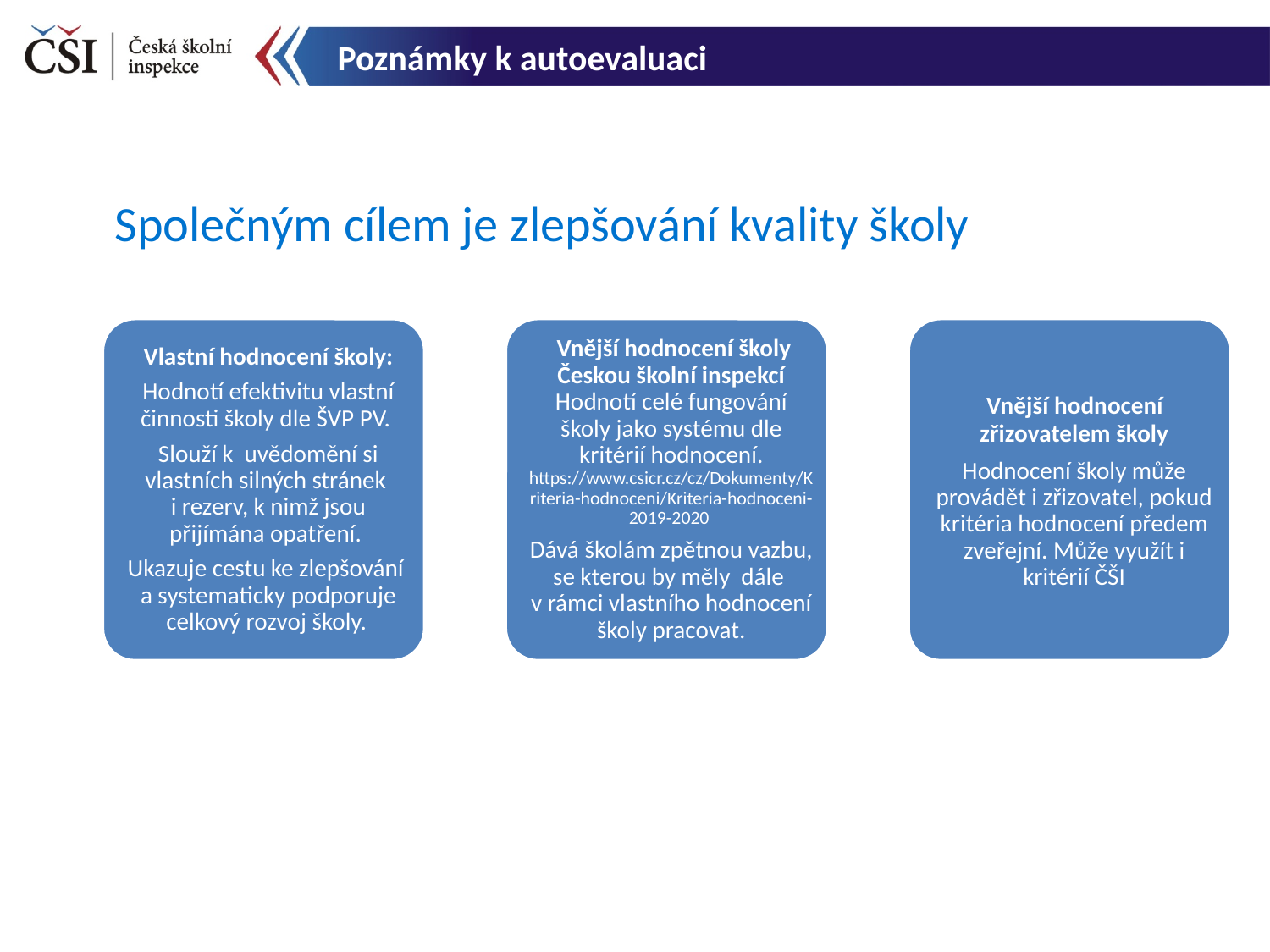

Poznámky k autoevaluaci
# Společným cílem je zlepšování kvality školy
 Vlastní hodnocení školy:
Hodnotí efektivitu vlastní činnosti školy dle ŠVP PV.
Slouží k  uvědomění si vlastních silných stránek
i rezerv, k nimž jsou přijímána opatření.
Ukazuje cestu ke zlepšování
a systematicky podporuje celkový rozvoj školy.
 Vnější hodnocení školy Českou školní inspekcí Hodnotí celé fungování školy jako systému dle kritérií hodnocení. https://www.csicr.cz/cz/Dokumenty/Kriteria-hodnoceni/Kriteria-hodnoceni-2019-2020
Dává školám zpětnou vazbu, se kterou by měly  dále
v rámci vlastního hodnocení školy pracovat.
 Vnější hodnocení  zřizovatelem školy
Hodnocení školy může provádět i zřizovatel, pokud kritéria hodnocení předem zveřejní. Může využít i kritérií ČŠI